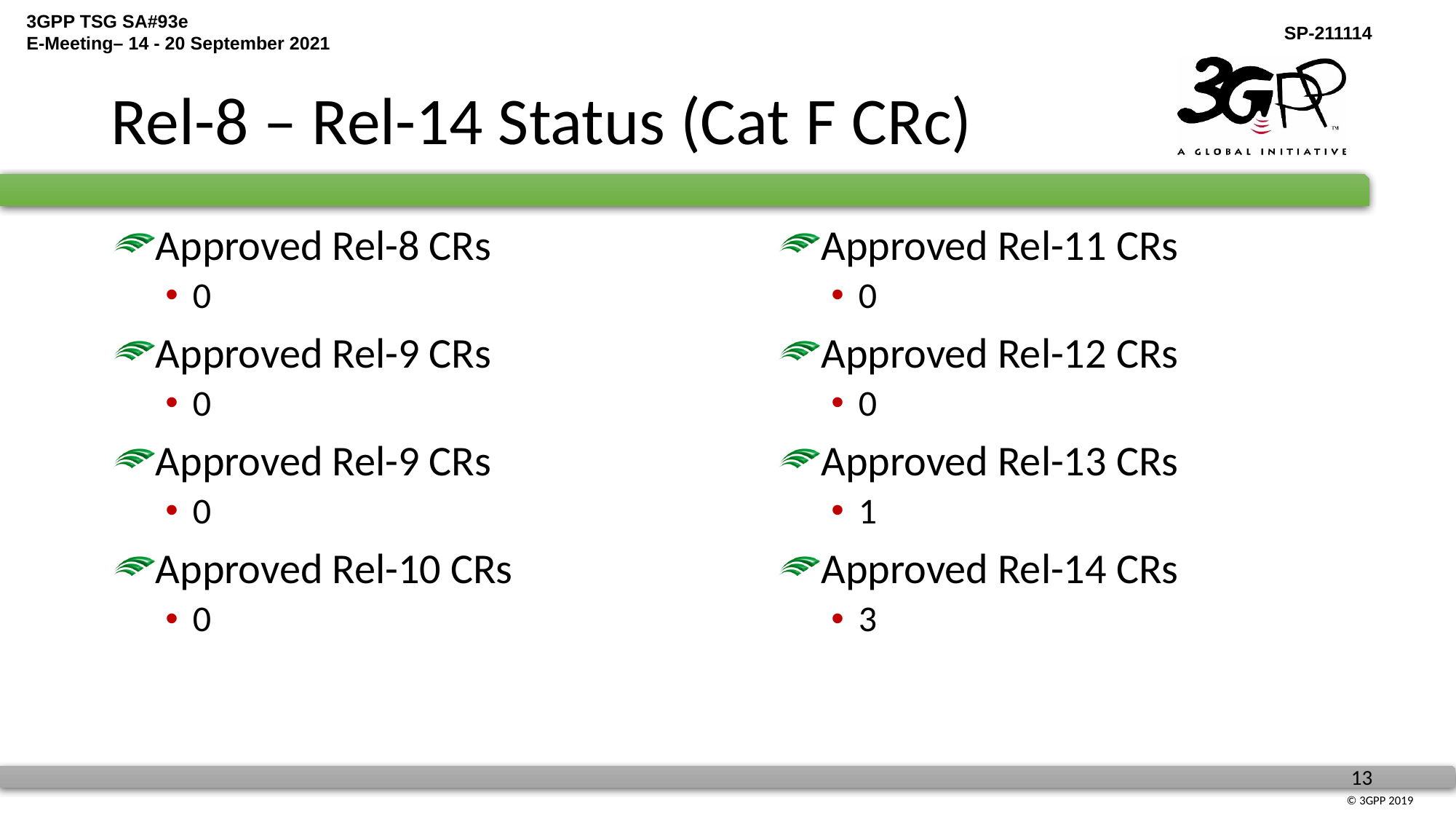

# Rel-8 – Rel-14 Status (Cat F CRc)
Approved Rel-8 CRs
0
Approved Rel-9 CRs
0
Approved Rel-9 CRs
0
Approved Rel-10 CRs
0

Approved Rel-11 CRs
0
Approved Rel-12 CRs
0
Approved Rel-13 CRs
1
Approved Rel-14 CRs
3